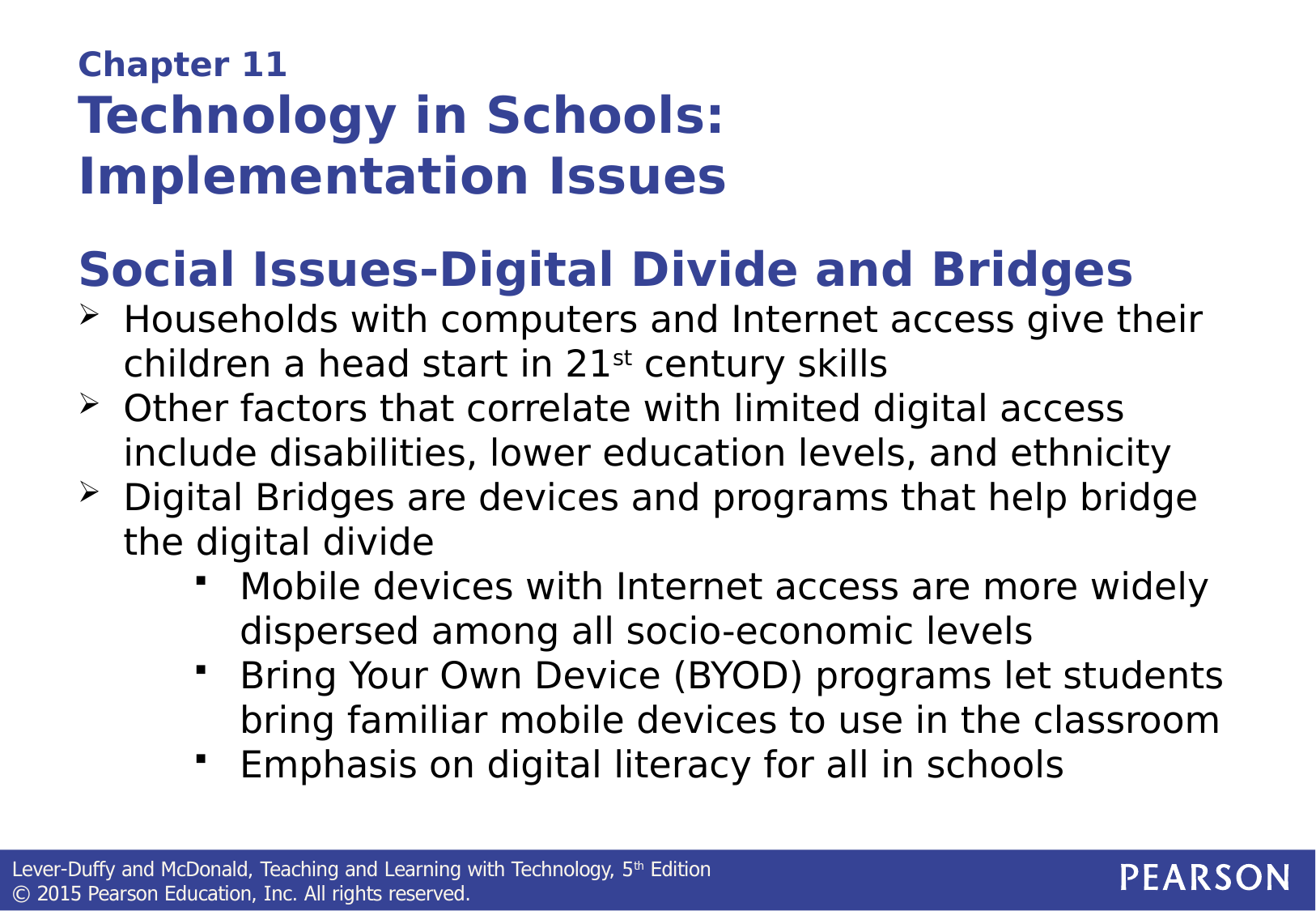

# Chapter 11 Technology in Schools: Implementation Issues
Social Issues-Digital Divide and Bridges
Households with computers and Internet access give their children a head start in 21st century skills
Other factors that correlate with limited digital access include disabilities, lower education levels, and ethnicity
Digital Bridges are devices and programs that help bridge the digital divide
Mobile devices with Internet access are more widely dispersed among all socio-economic levels
Bring Your Own Device (BYOD) programs let students bring familiar mobile devices to use in the classroom
Emphasis on digital literacy for all in schools